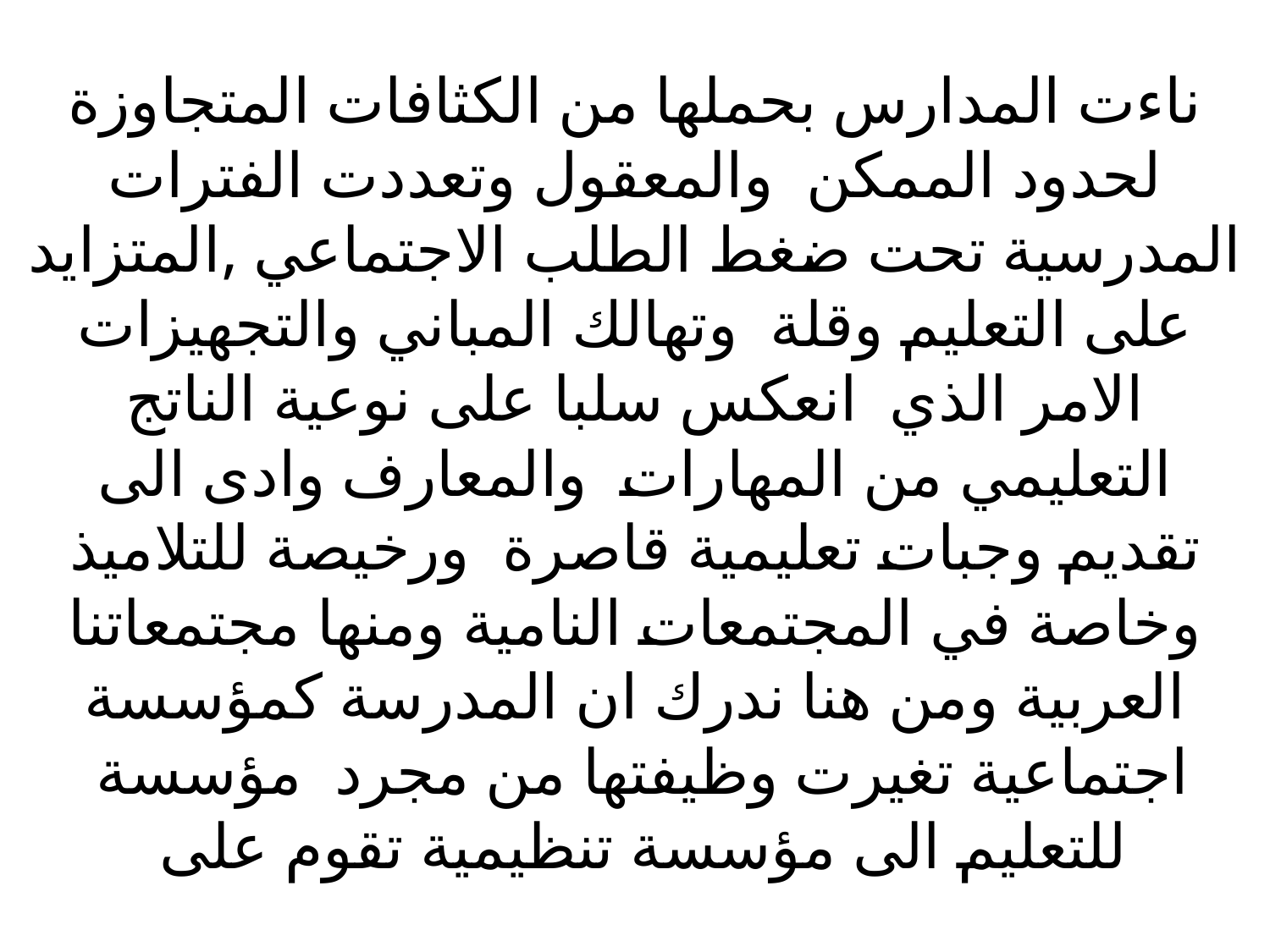

# ناءت المدارس بحملها من الكثافات المتجاوزة لحدود الممكن  والمعقول وتعددت الفترات المدرسية تحت ضغط الطلب الاجتماعي ,المتزايد على التعليم وقلة  وتهالك المباني والتجهيزات الامر الذي  انعكس سلبا على نوعية الناتج التعليمي من المهارات  والمعارف وادى الى تقديم وجبات تعليمية قاصرة  ورخيصة للتلاميذ وخاصة في المجتمعات النامية ومنها مجتمعاتنا العربية ومن هنا ندرك ان المدرسة كمؤسسة اجتماعية تغيرت وظيفتها من مجرد  مؤسسة  للتعليم الى مؤسسة تنظيمية تقوم على